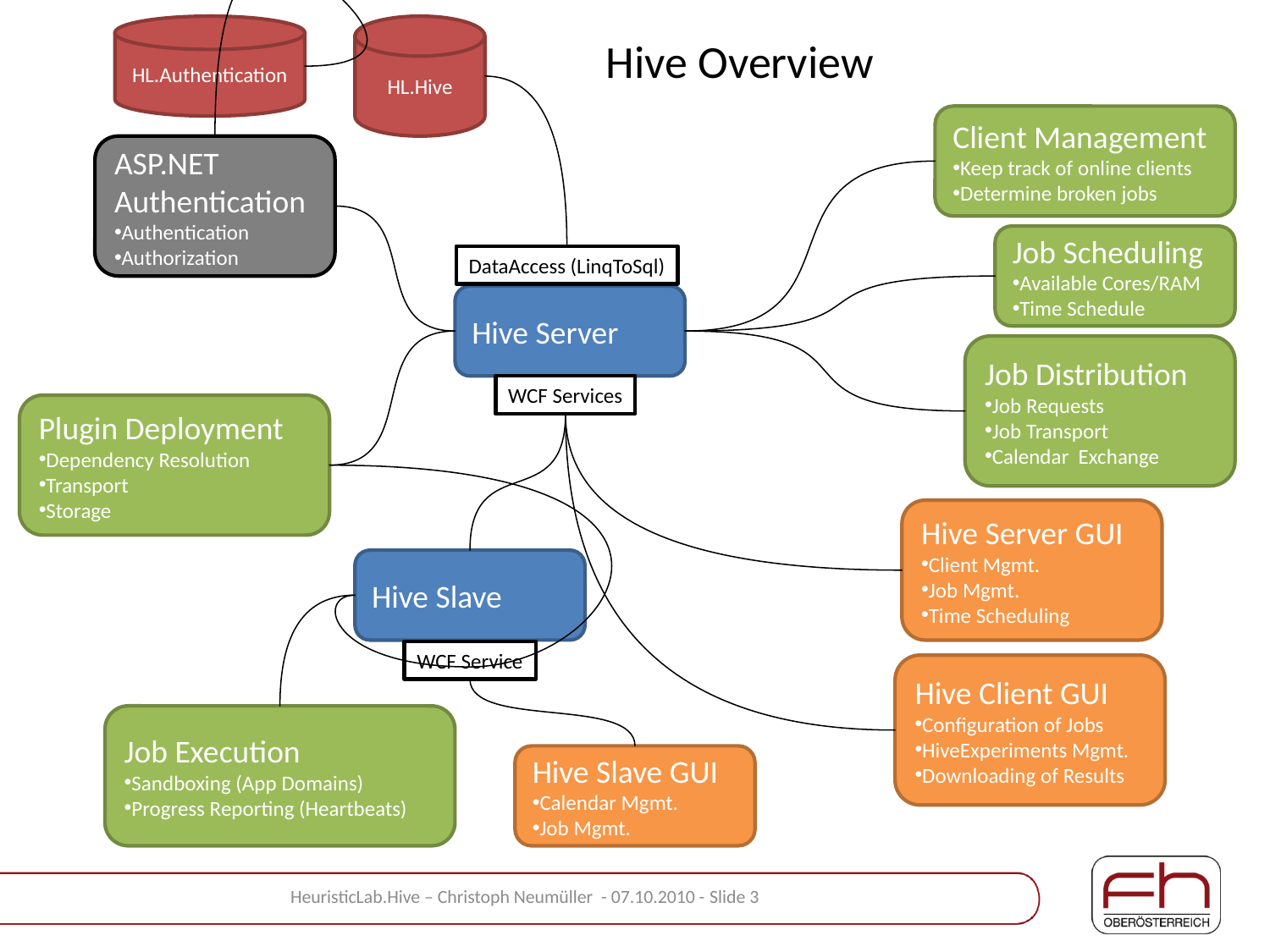

HL.Authentication
HL.Hive
# Hive Overview
Client Management
Keep track of online clients
Determine broken jobs
ASP.NET Authentication
Authentication
Authorization
Job Scheduling
Available Cores/RAM
Time Schedule
DataAccess (LinqToSql)
Hive Server
Job Distribution
Job Requests
Job Transport
Calendar  Exchange
WCF Services
Plugin Deployment
Dependency Resolution
Transport
Storage
Hive Server GUI
Client Mgmt.
Job Mgmt.
Time Scheduling
Hive Slave
WCF Service
Hive Client GUI
Configuration of Jobs
HiveExperiments Mgmt.
Downloading of Results
Job Execution
Sandboxing (App Domains)
Progress Reporting (Heartbeats)
Hive Slave GUI
Calendar Mgmt.
Job Mgmt.